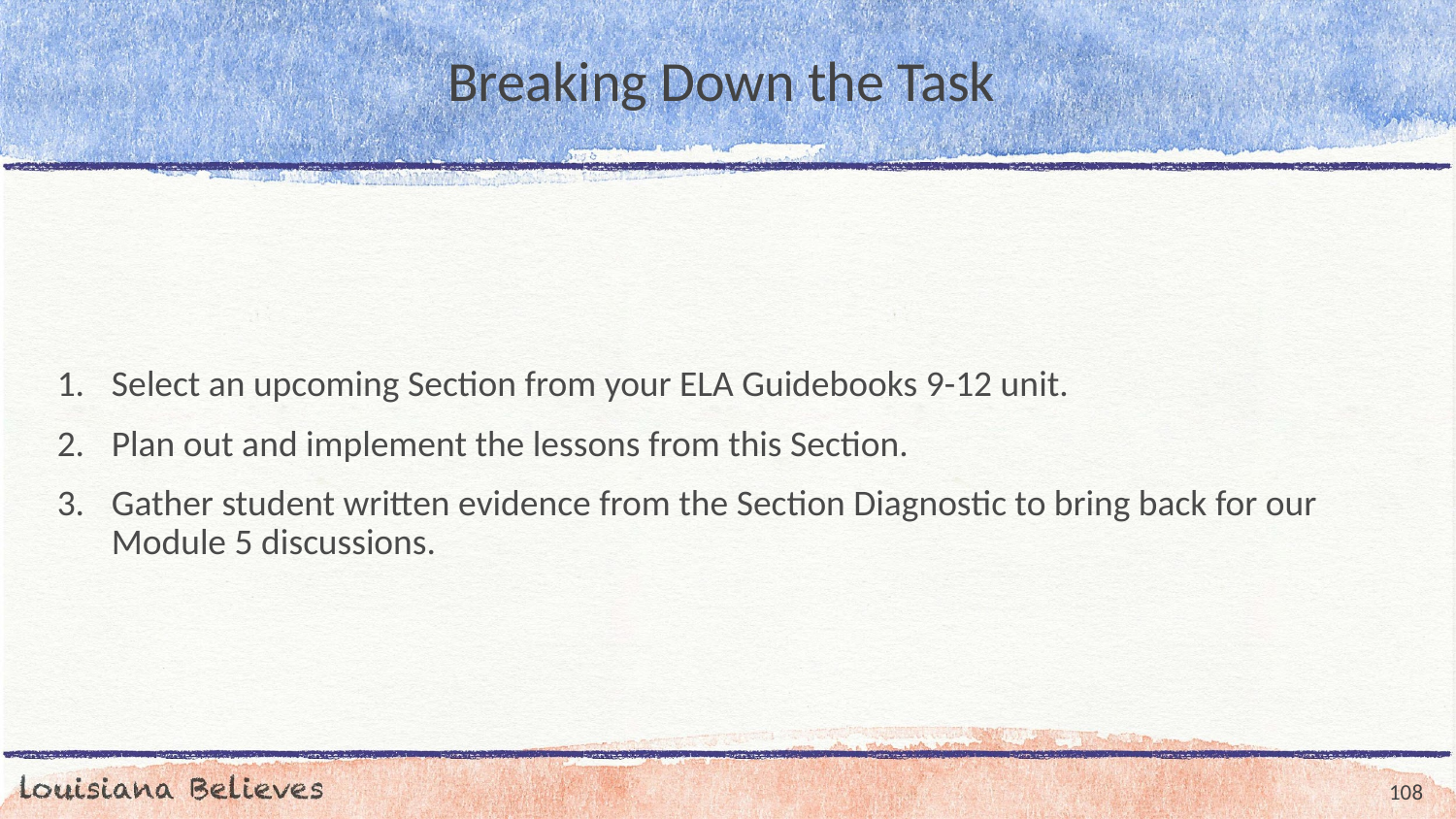

# Breaking Down the Task
Select an upcoming Section from your ELA Guidebooks 9-12 unit.
Plan out and implement the lessons from this Section.
Gather student written evidence from the Section Diagnostic to bring back for our Module 5 discussions.